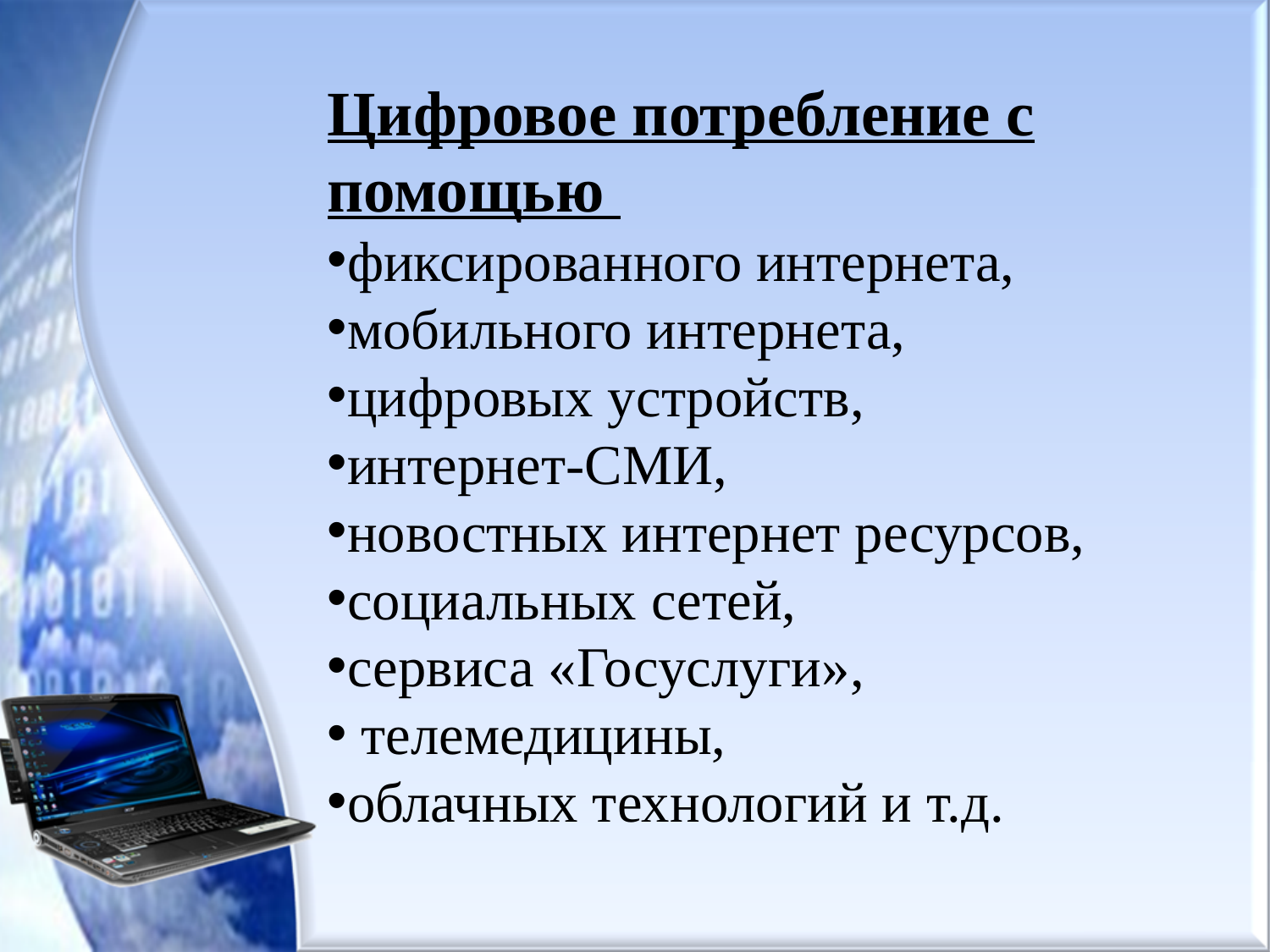

Цифровое потребление с помощью
фиксированного интернета,
мобильного интернета,
цифровых устройств,
интернет-СМИ,
новостных интернет ресурсов,
социальных сетей,
сервиса «Госуслуги»,
 телемедицины,
облачных технологий и т.д.